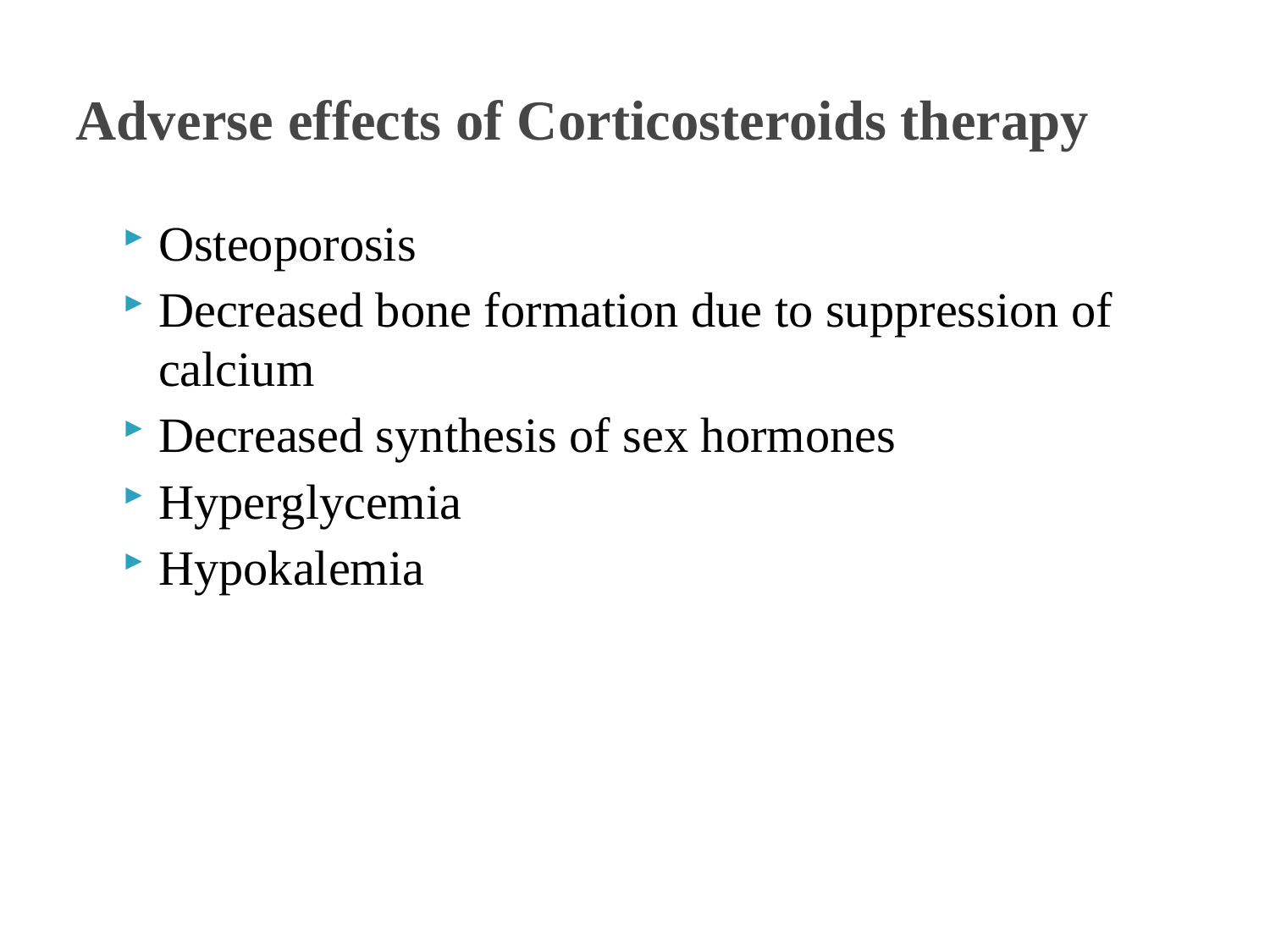

# Adverse effects of Corticosteroids therapy
Osteoporosis
Decreased bone formation due to suppression of calcium
Decreased synthesis of sex hormones
Hyperglycemia
Hypokalemia